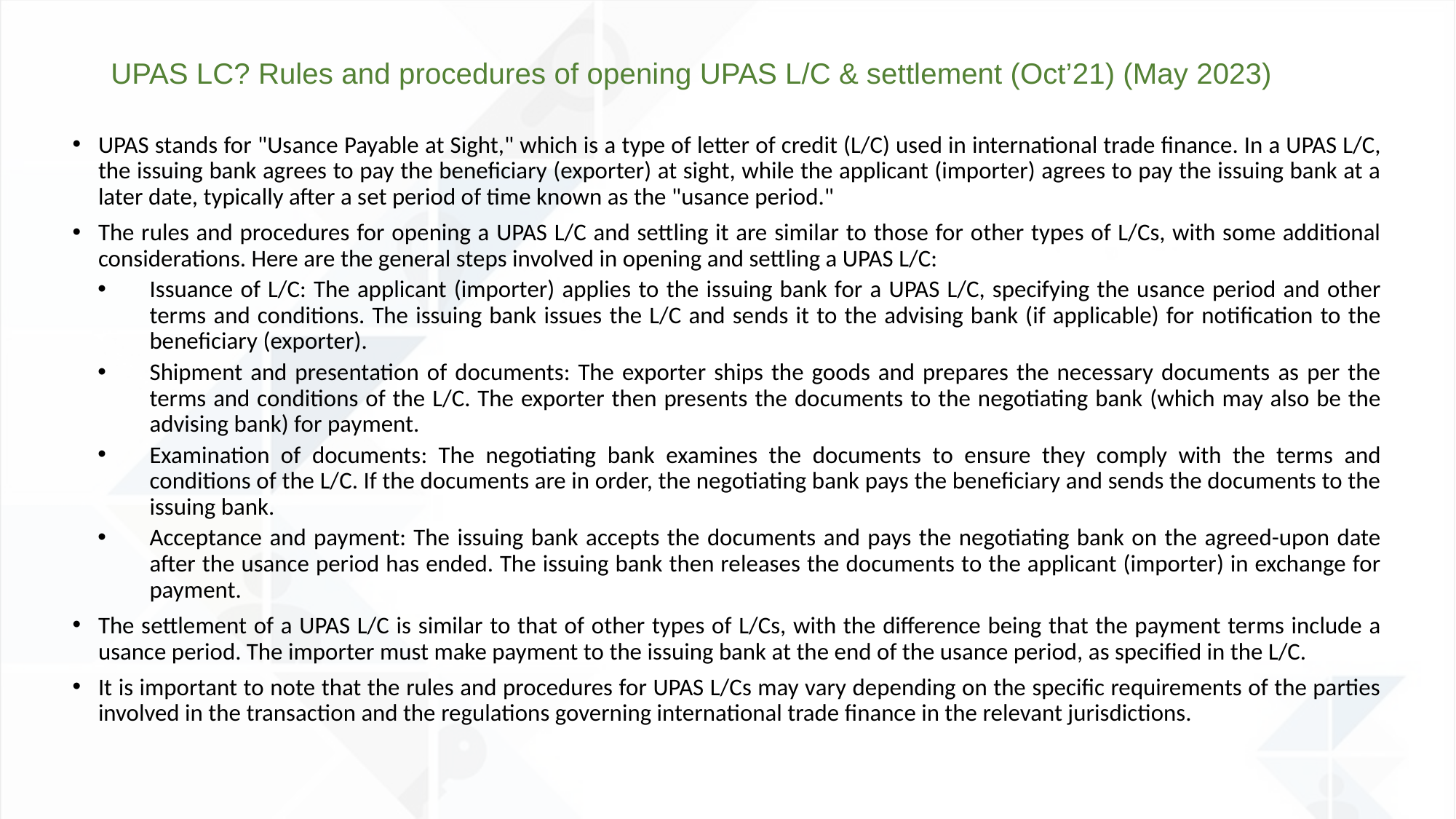

# UPAS LC? Rules and procedures of opening UPAS L/C & settlement (Oct’21) (May 2023)
UPAS stands for "Usance Payable at Sight," which is a type of letter of credit (L/C) used in international trade finance. In a UPAS L/C, the issuing bank agrees to pay the beneficiary (exporter) at sight, while the applicant (importer) agrees to pay the issuing bank at a later date, typically after a set period of time known as the "usance period."
The rules and procedures for opening a UPAS L/C and settling it are similar to those for other types of L/Cs, with some additional considerations. Here are the general steps involved in opening and settling a UPAS L/C:
Issuance of L/C: The applicant (importer) applies to the issuing bank for a UPAS L/C, specifying the usance period and other terms and conditions. The issuing bank issues the L/C and sends it to the advising bank (if applicable) for notification to the beneficiary (exporter).
Shipment and presentation of documents: The exporter ships the goods and prepares the necessary documents as per the terms and conditions of the L/C. The exporter then presents the documents to the negotiating bank (which may also be the advising bank) for payment.
Examination of documents: The negotiating bank examines the documents to ensure they comply with the terms and conditions of the L/C. If the documents are in order, the negotiating bank pays the beneficiary and sends the documents to the issuing bank.
Acceptance and payment: The issuing bank accepts the documents and pays the negotiating bank on the agreed-upon date after the usance period has ended. The issuing bank then releases the documents to the applicant (importer) in exchange for payment.
The settlement of a UPAS L/C is similar to that of other types of L/Cs, with the difference being that the payment terms include a usance period. The importer must make payment to the issuing bank at the end of the usance period, as specified in the L/C.
It is important to note that the rules and procedures for UPAS L/Cs may vary depending on the specific requirements of the parties involved in the transaction and the regulations governing international trade finance in the relevant jurisdictions.